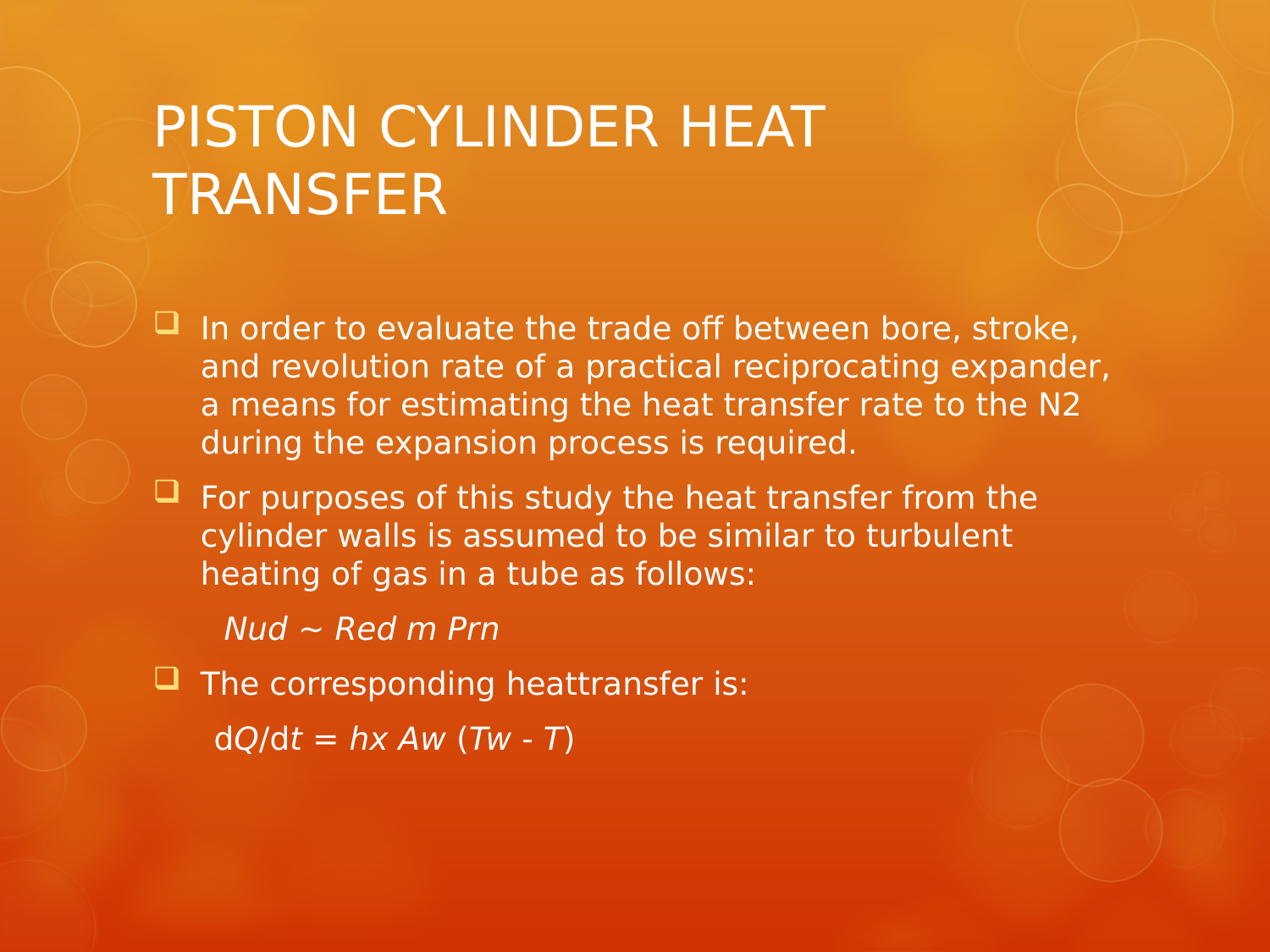

# PISTON CYLINDER HEAT TRANSFER
In order to evaluate the trade off between bore, stroke, and revolution rate of a practical reciprocating expander, a means for estimating the heat transfer rate to the N2 during the expansion process is required.
For purposes of this study the heat transfer from the cylinder walls is assumed to be similar to turbulent heating of gas in a tube as follows:
       Nud ~ Red m Prn
The corresponding heattransfer is:
      dQ/dt = hx Aw (Tw - T)